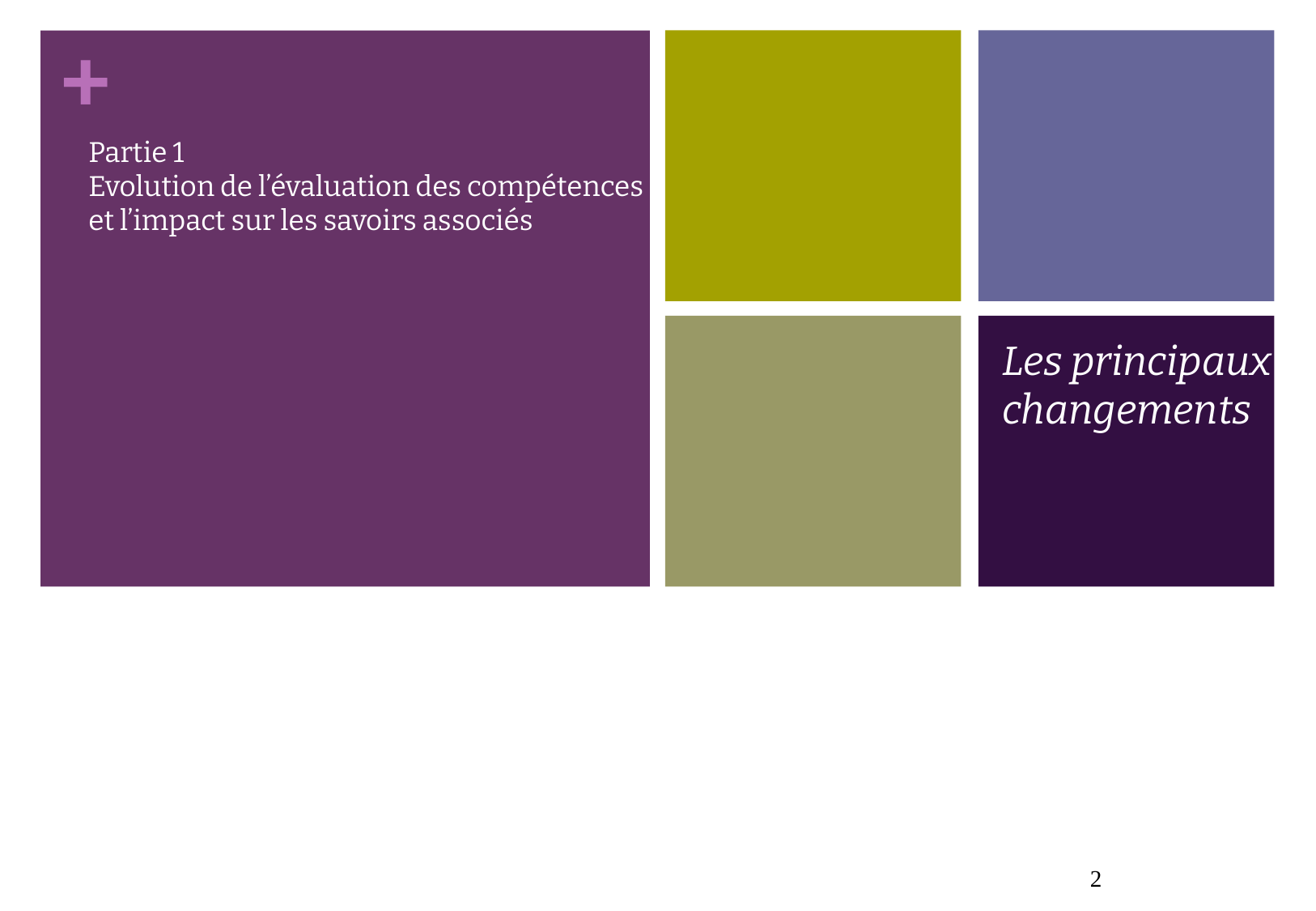

# Partie 1 Evolution de l’évaluation des compétences et l’impact sur les savoirs associés
Les principaux
changements
2